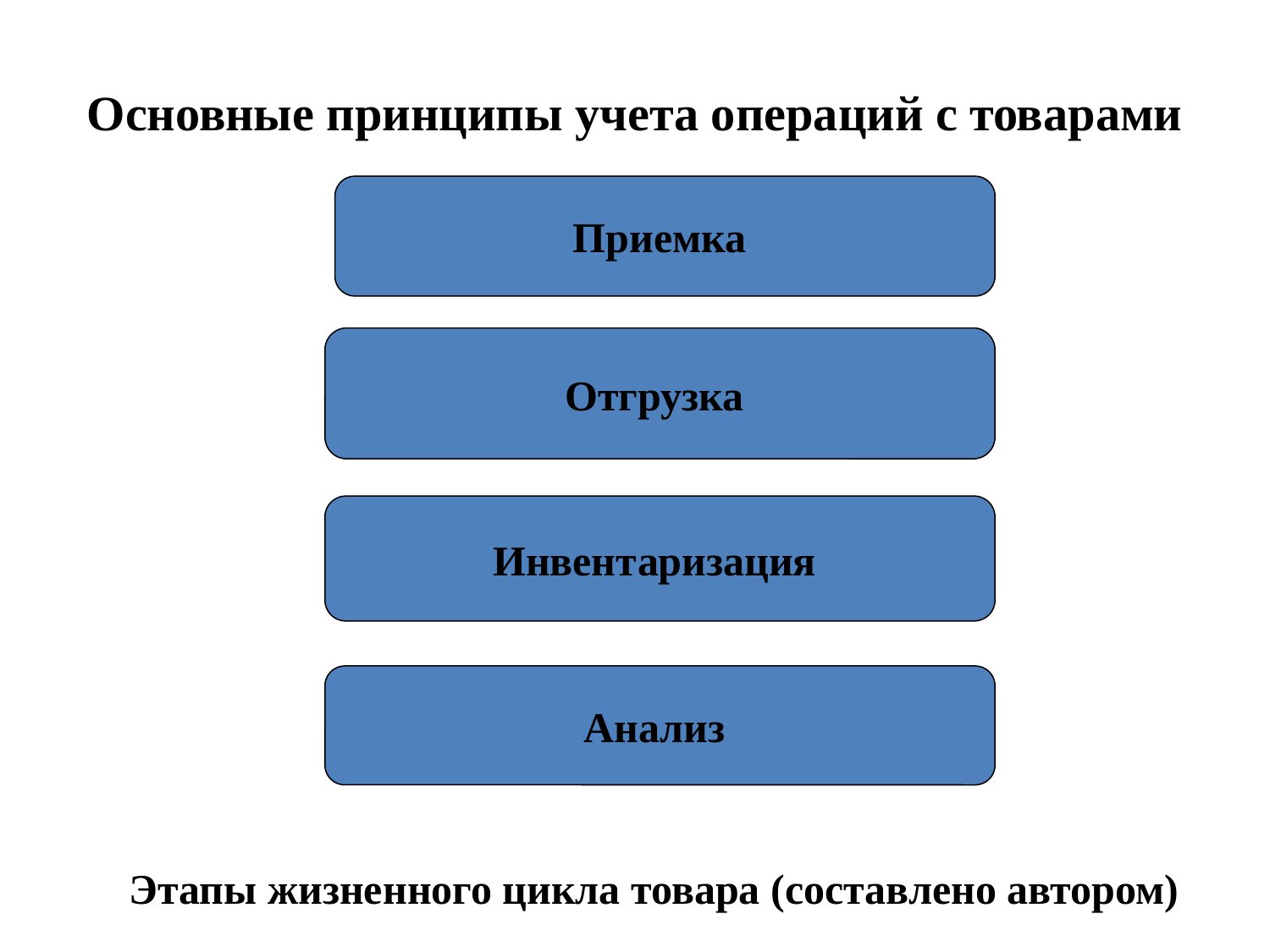

Основные принципы учета операций с товарами

Приемка

Отгрузка
Инвентаризация
Анализ
Этапы жизненного цикла товара (составлено автором)